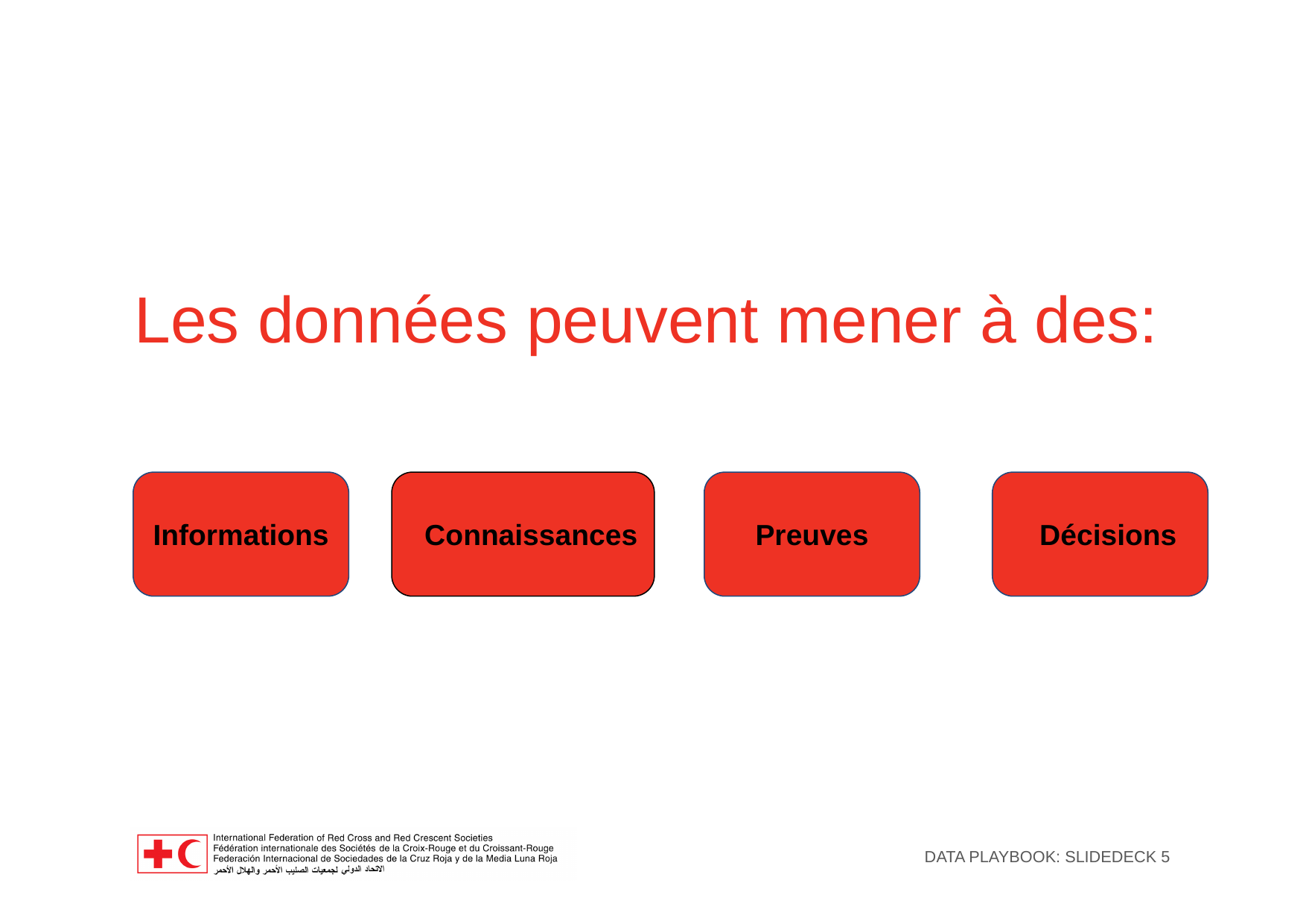

Les données peuvent mener à des:
Informations
  Connaissances
Preuves
  Décisions